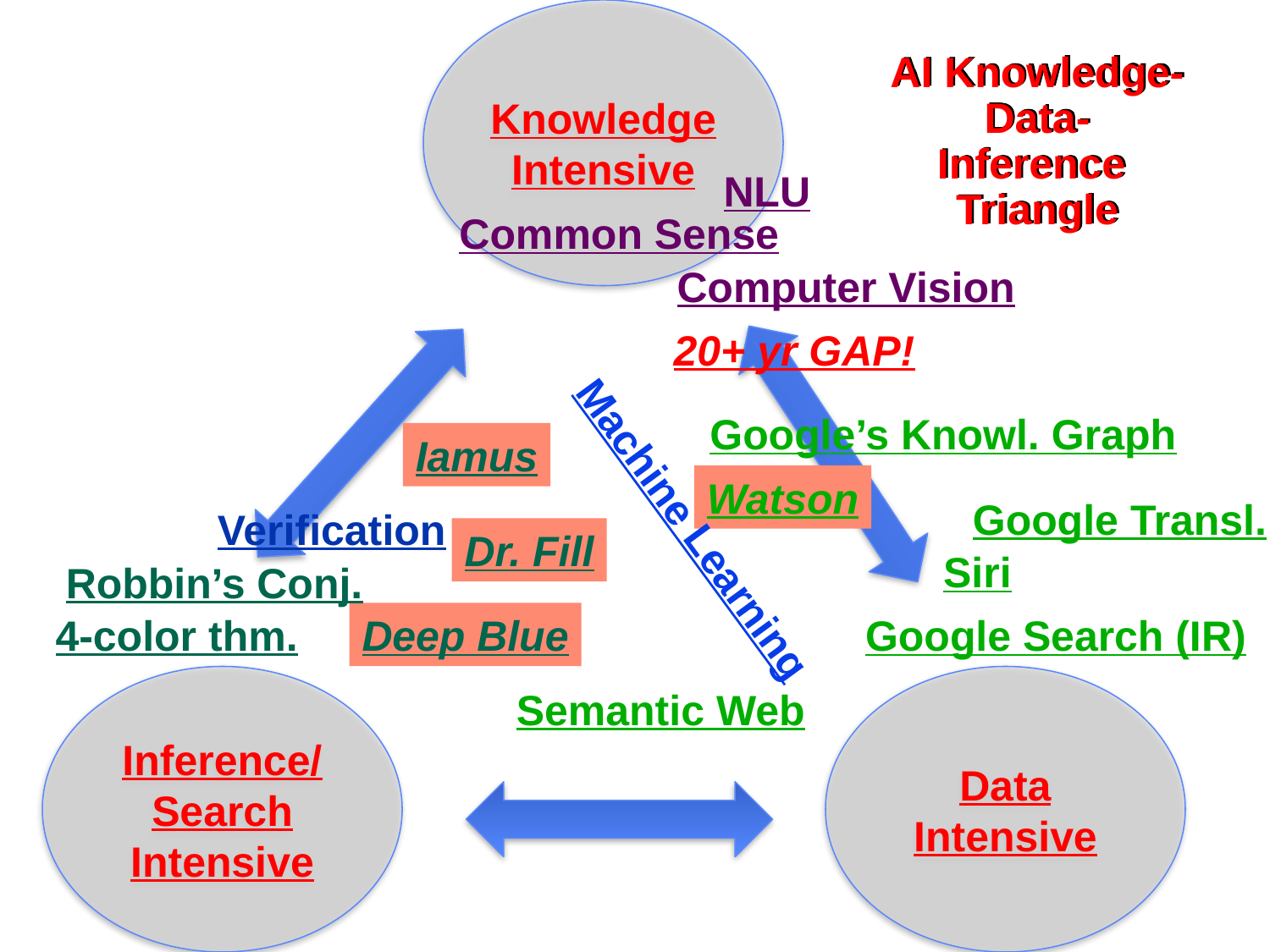

Knowledge
Intensive
# AI Knowledge- Data- Inference Triangle
NLU
Common Sense
Computer Vision
20+ yr GAP!
Google’s Knowl. Graph

Iamus
Watson
Google Transl.
Machine Learning
Verification
Dr. Fill
Siri
Robbin’s Conj.
4-color thm.
Deep Blue
Google Search (IR)
Inference/Search
Intensive
Data
Intensive
Semantic Web